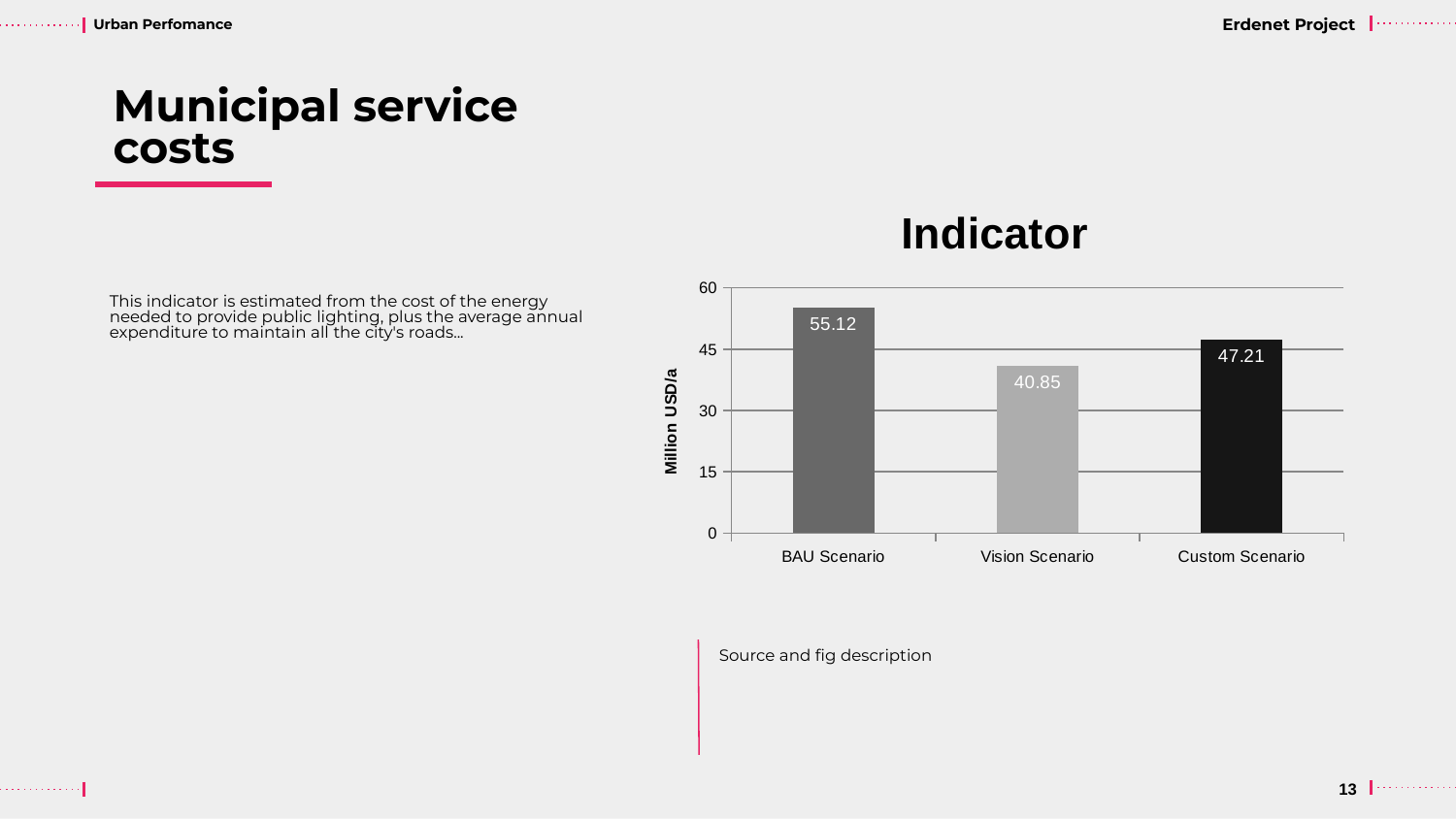

Erdenet Project
Municipal service costs

### Chart

| Category | Indicator |
|---|---|
| BAU Scenario | 55.12 |
| Vision Scenario | 40.85 |
| Custom Scenario | 47.21 |
This indicator is estimated from the cost of the energy needed to provide public lighting, plus the average annual expenditure to maintain all the city's roads...

Source and fig description